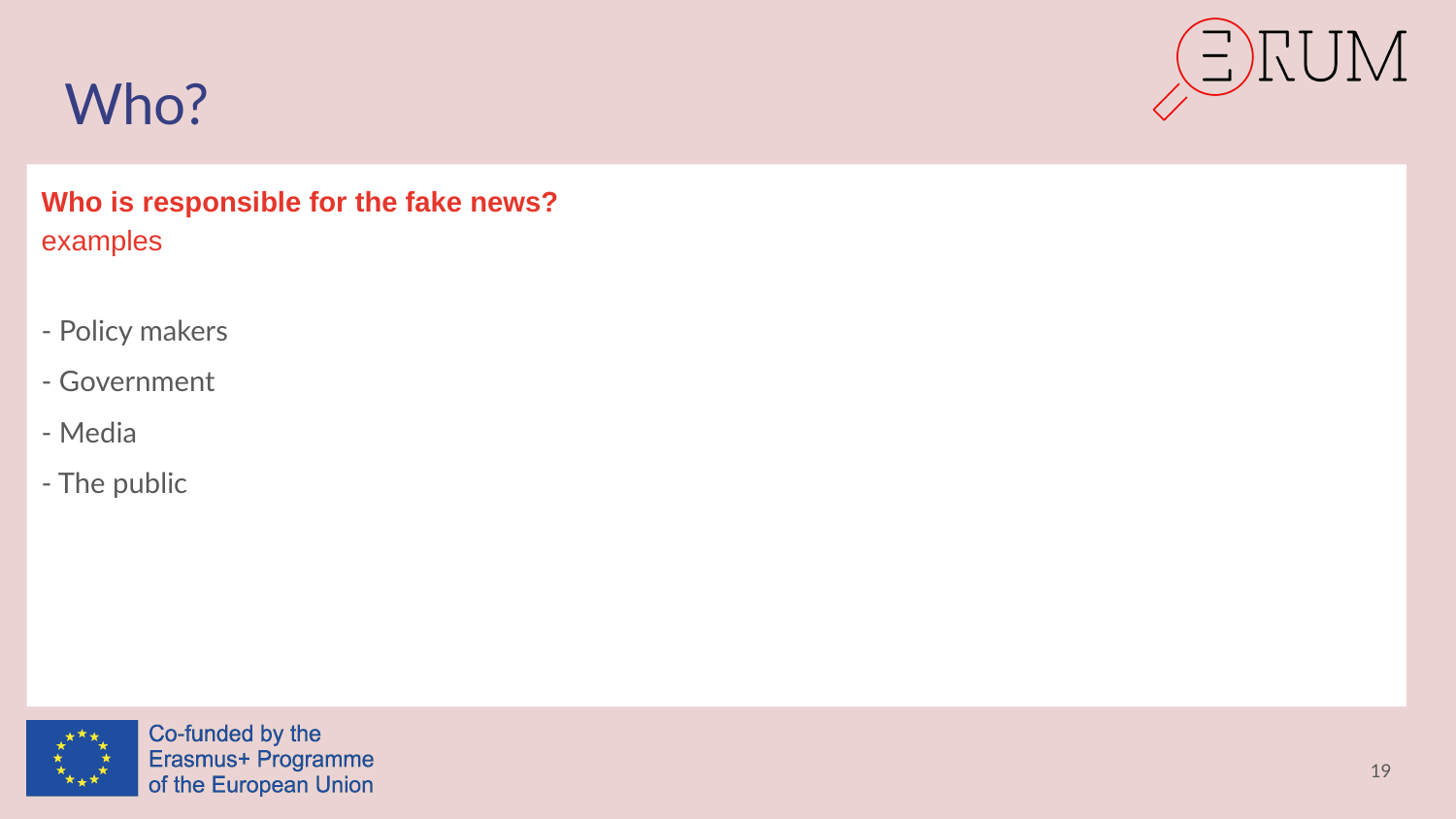

# Who?
Who is responsible for the fake news?
examples

- Policy makers
- Government
- Media
- The public
19